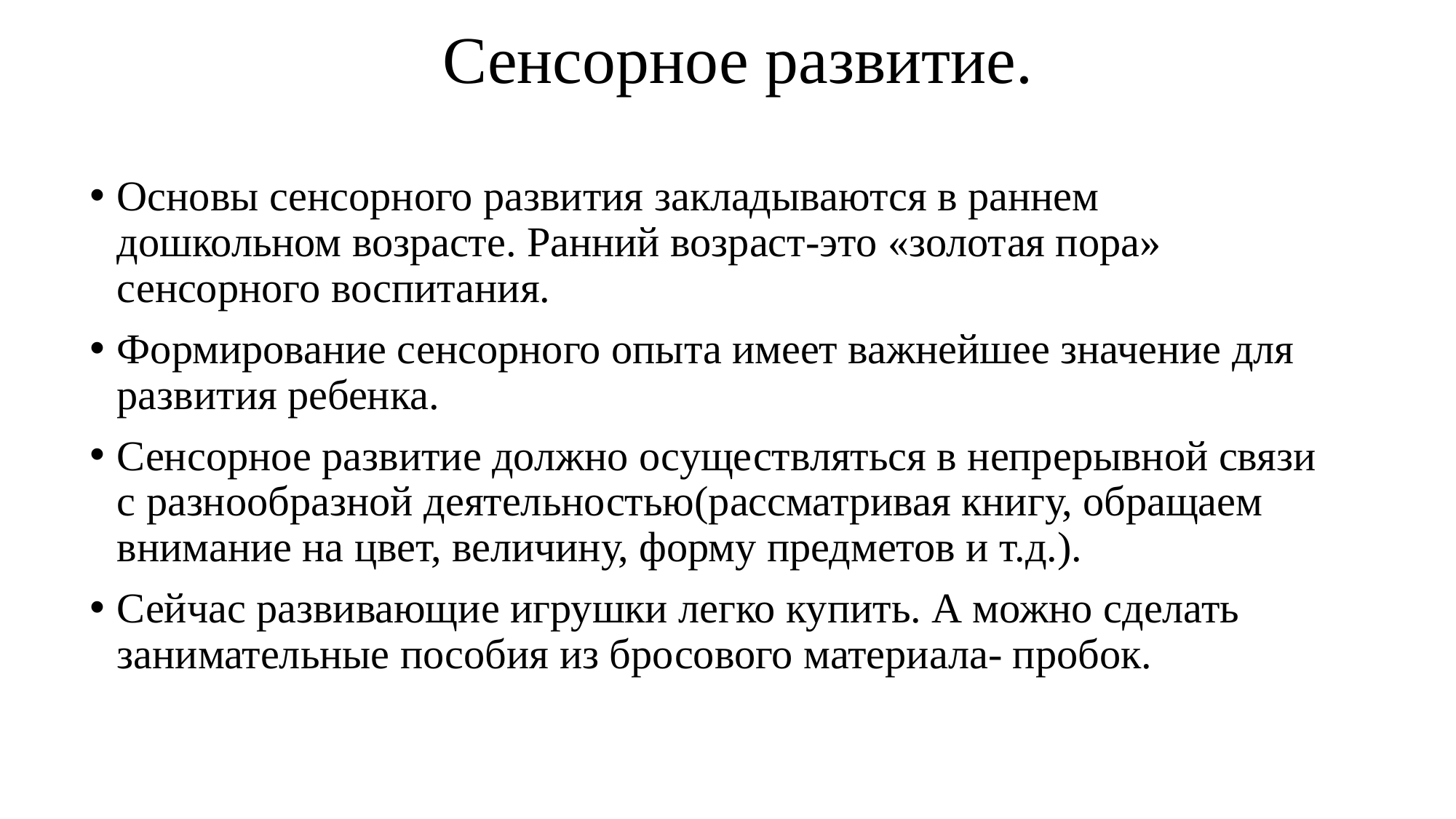

# Сенсорное развитие.
Основы сенсорного развития закладываются в раннем дошкольном возрасте. Ранний возраст-это «золотая пора» сенсорного воспитания.
Формирование сенсорного опыта имеет важнейшее значение для развития ребенка.
Сенсорное развитие должно осуществляться в непрерывной связи с разнообразной деятельностью(рассматривая книгу, обращаем внимание на цвет, величину, форму предметов и т.д.).
Сейчас развивающие игрушки легко купить. А можно сделать занимательные пособия из бросового материала- пробок.